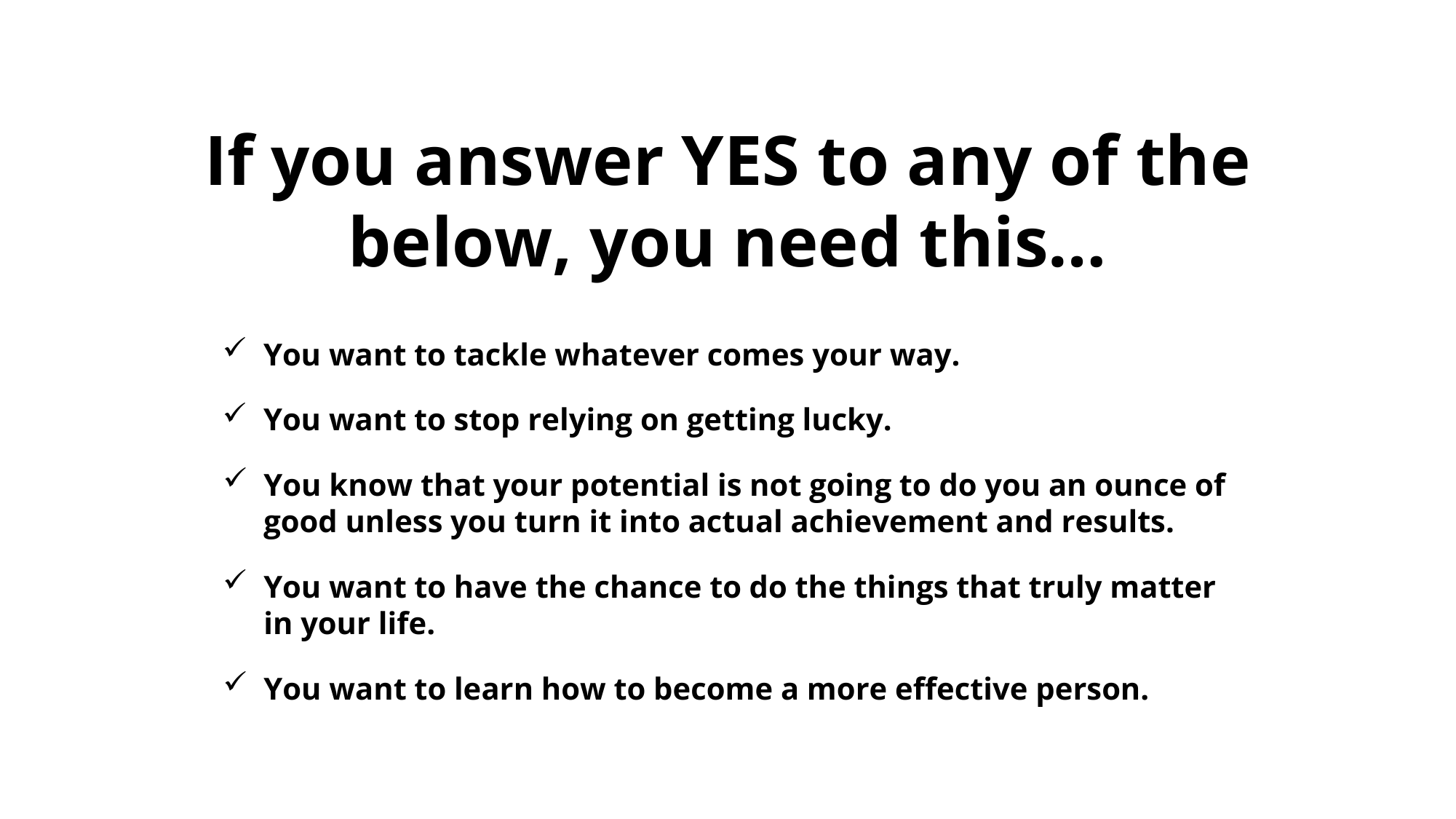

If you answer YES to any of the below, you need this…
You want to tackle whatever comes your way.
You want to stop relying on getting lucky.
You know that your potential is not going to do you an ounce of good unless you turn it into actual achievement and results.
You want to have the chance to do the things that truly matter in your life.
You want to learn how to become a more effective person.